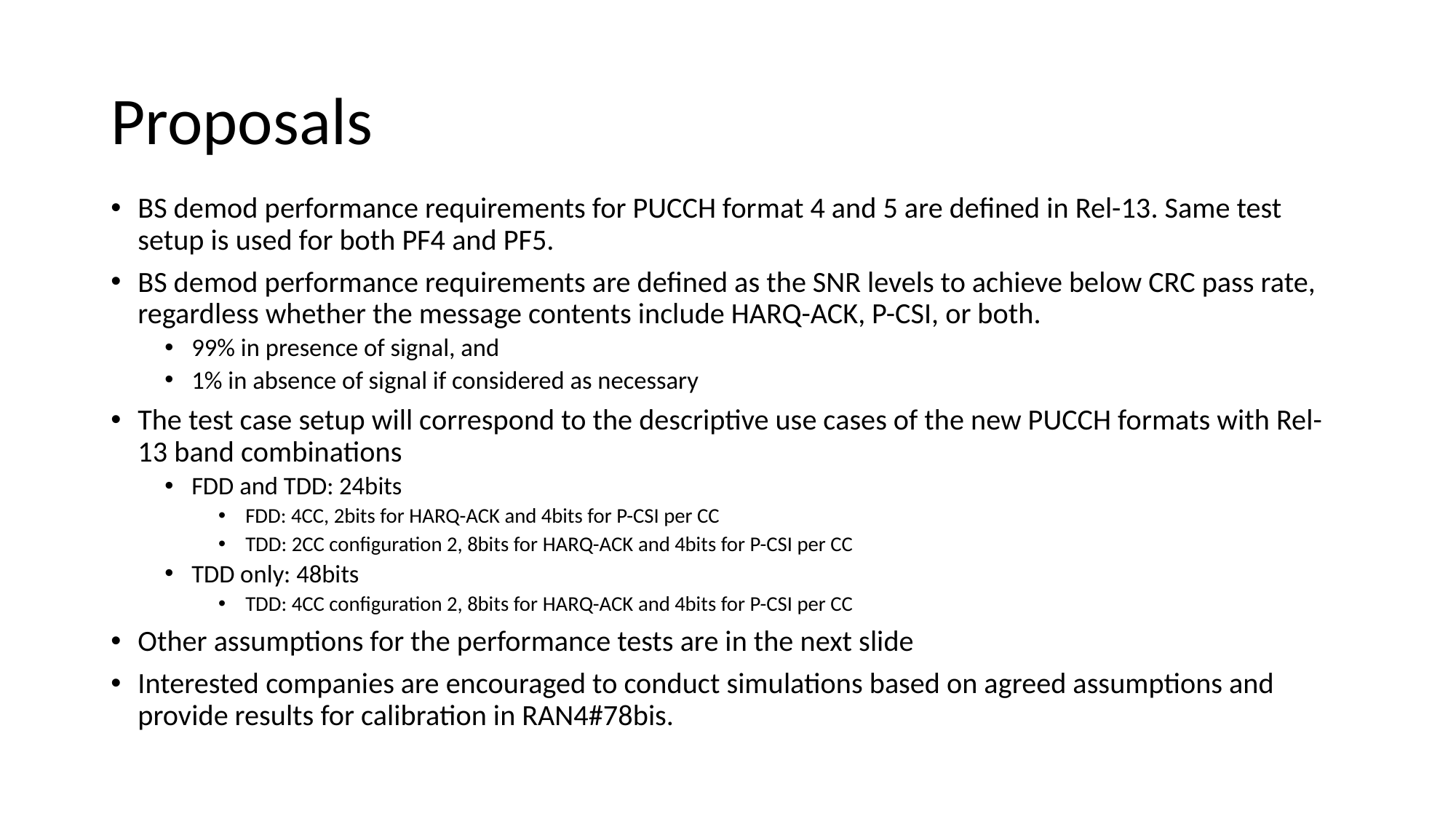

# Proposals
BS demod performance requirements for PUCCH format 4 and 5 are defined in Rel-13. Same test setup is used for both PF4 and PF5.
BS demod performance requirements are defined as the SNR levels to achieve below CRC pass rate, regardless whether the message contents include HARQ-ACK, P-CSI, or both.
99% in presence of signal, and
1% in absence of signal if considered as necessary
The test case setup will correspond to the descriptive use cases of the new PUCCH formats with Rel-13 band combinations
FDD and TDD: 24bits
FDD: 4CC, 2bits for HARQ-ACK and 4bits for P-CSI per CC
TDD: 2CC configuration 2, 8bits for HARQ-ACK and 4bits for P-CSI per CC
TDD only: 48bits
TDD: 4CC configuration 2, 8bits for HARQ-ACK and 4bits for P-CSI per CC
Other assumptions for the performance tests are in the next slide
Interested companies are encouraged to conduct simulations based on agreed assumptions and provide results for calibration in RAN4#78bis.